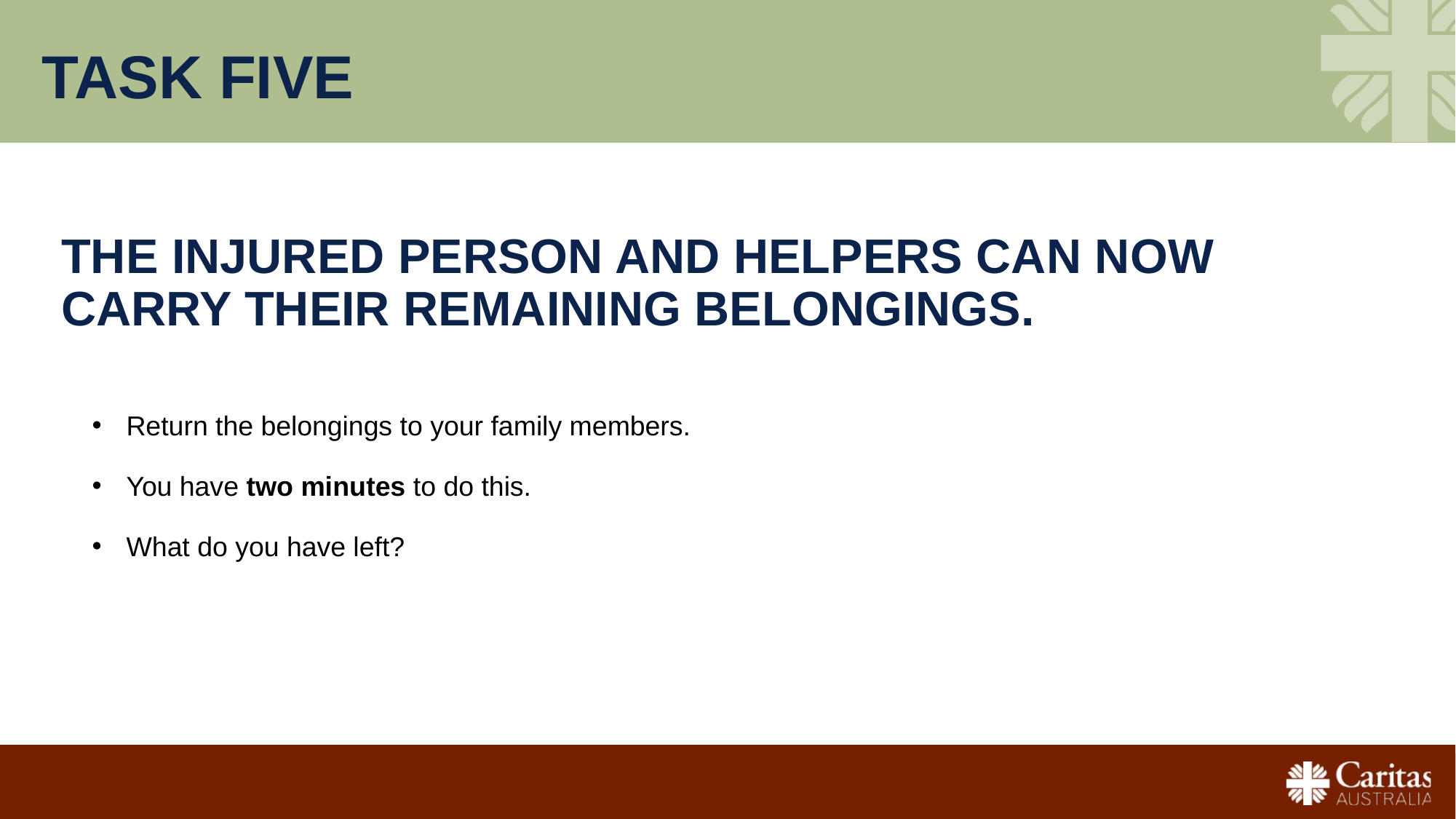

# Task FIVE
The injured person and helpers can now carry their remaining belongings.
Return the belongings to your family members.
You have two minutes to do this.
What do you have left?